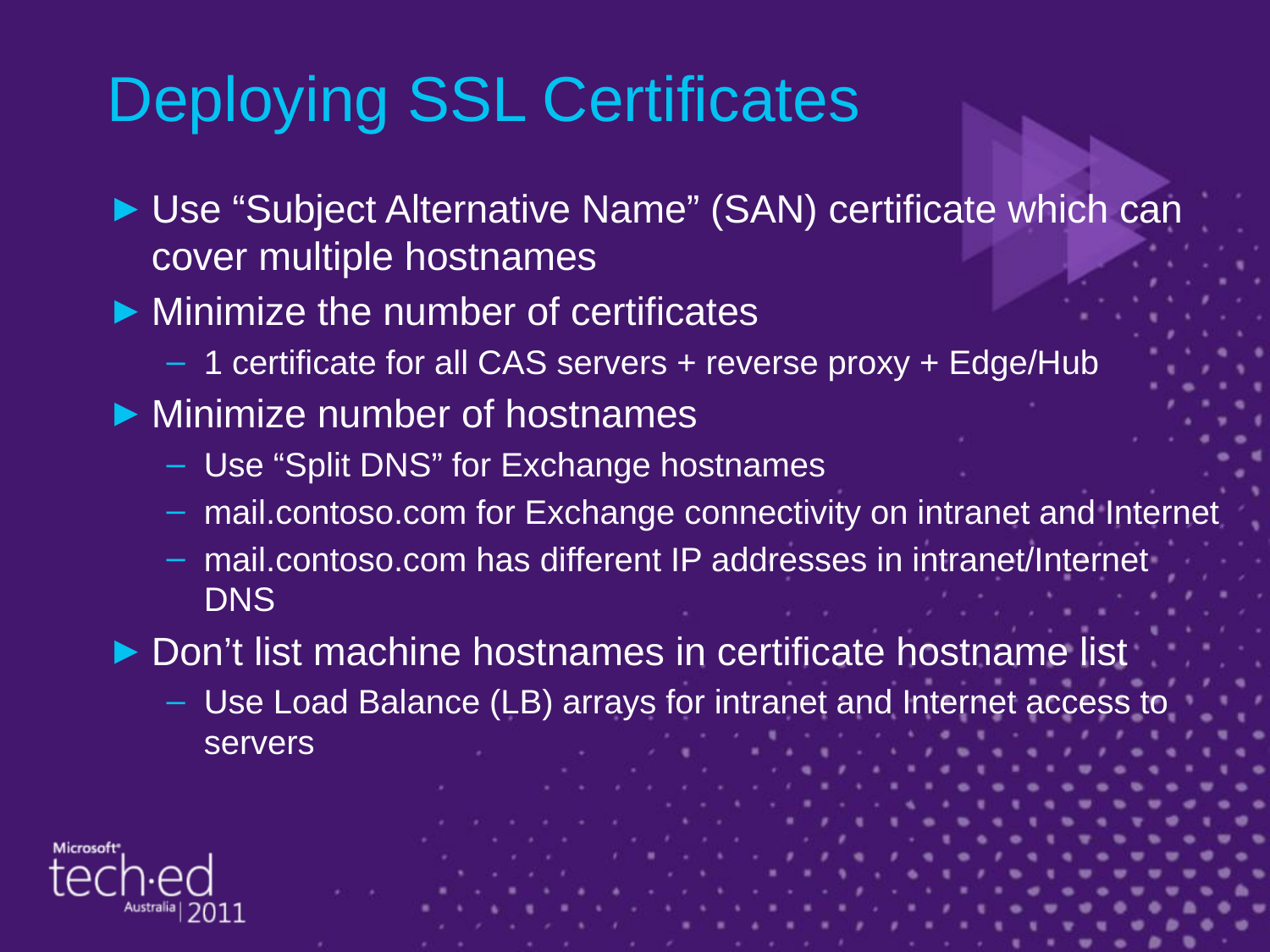

Deploying SSL Certificates
Use “Subject Alternative Name” (SAN) certificate which can cover multiple hostnames
Minimize the number of certificates
1 certificate for all CAS servers + reverse proxy + Edge/Hub
Minimize number of hostnames
Use “Split DNS” for Exchange hostnames
mail.contoso.com for Exchange connectivity on intranet and Internet
mail.contoso.com has different IP addresses in intranet/Internet DNS
Don’t list machine hostnames in certificate hostname list
Use Load Balance (LB) arrays for intranet and Internet access to servers